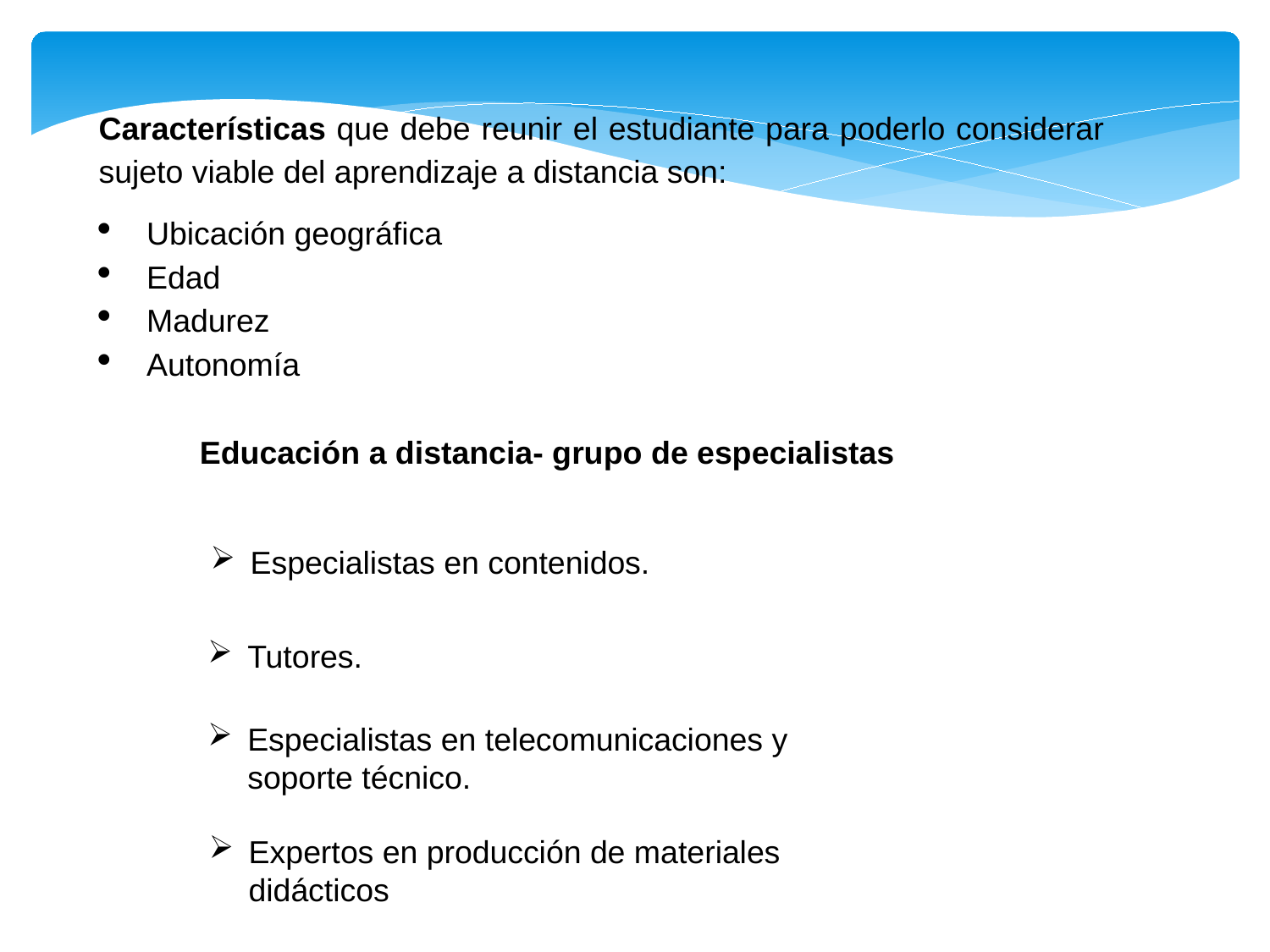

Características que debe reunir el estudiante para poderlo considerar sujeto viable del aprendizaje a distancia son:
Ubicación geográfica
Edad
Madurez
Autonomía
Educación a distancia- grupo de especialistas

Especialistas en contenidos.

Tutores.
Especialistas en telecomunicaciones y soporte técnico.
Expertos en producción de materiales didácticos